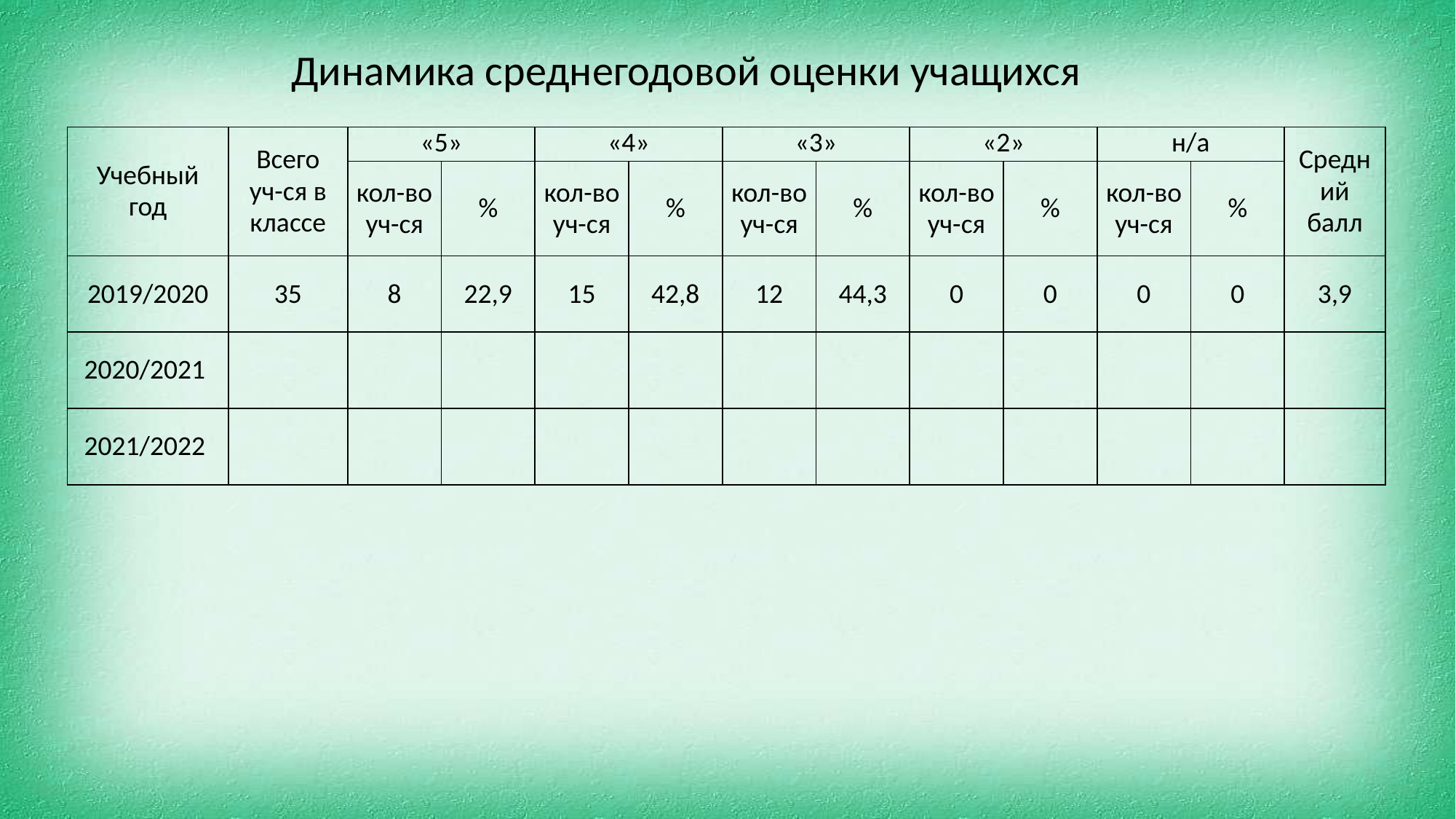

Динамика среднегодовой оценки учащихся
| Учебный год | Всего уч-ся в классе | «5» |  | «4» |  | «3» |  | «2» |  | н/а |  | Средний балл |
| --- | --- | --- | --- | --- | --- | --- | --- | --- | --- | --- | --- | --- |
|  |  | кол-во уч-ся | % | кол-во уч-ся | % | кол-во уч-ся | % | кол-во уч-ся | % | кол-во уч-ся | % |  |
| 2019/2020 | 35 | 8 | 22,9 | 15 | 42,8 | 12 | 44,3 | 0 | 0 | 0 | 0 | 3,9 |
| 2020/2021 |  |  |  |  |  |  |  |  |  |  |  |  |
| 2021/2022 |  |  |  |  |  |  |  |  |  |  |  |  |